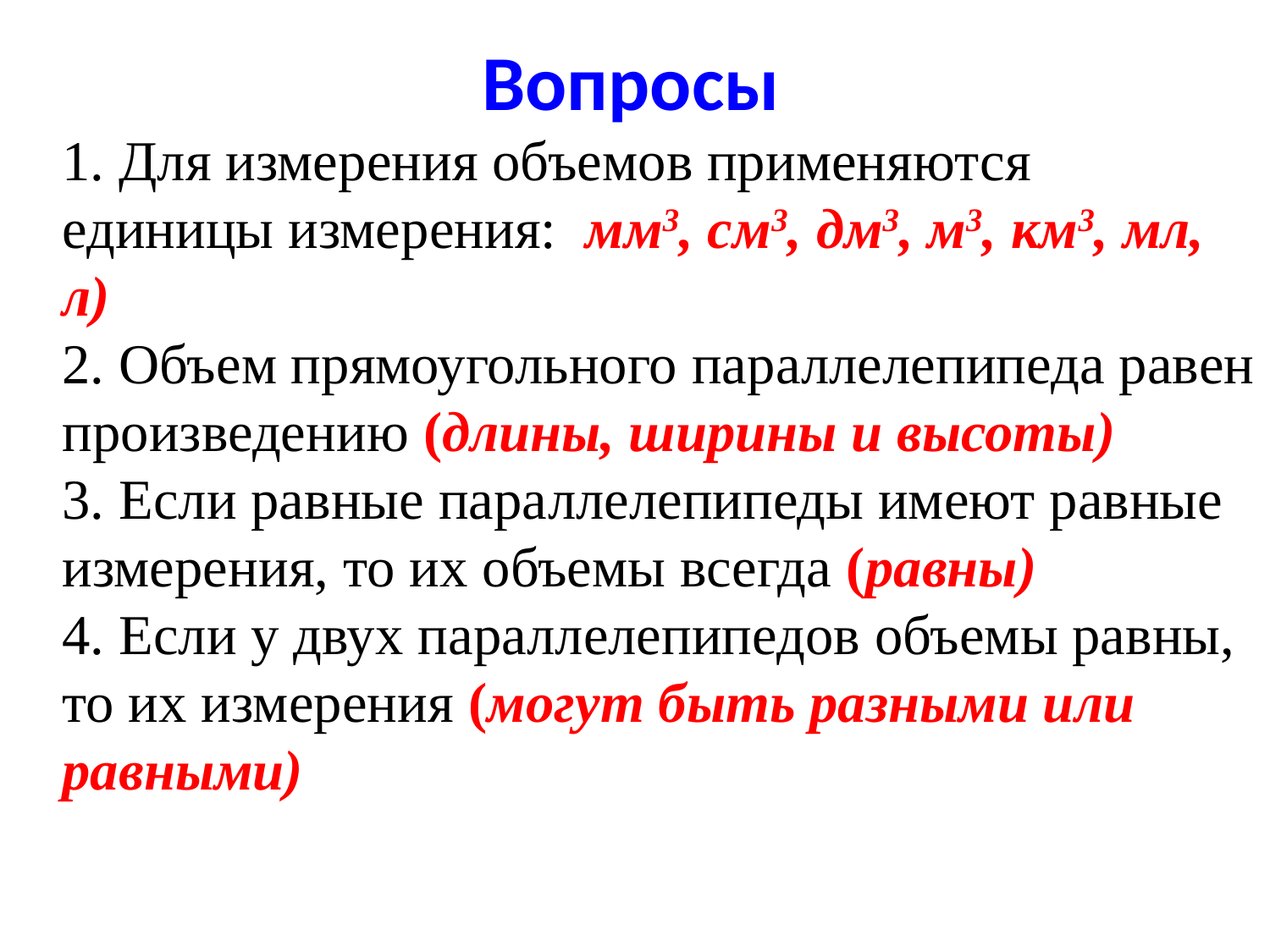

# Вопросы
1. Для измерения объемов применяются единицы измерения:  мм3, см3, дм3, м3, км3, мл, л)
2. Объем прямоугольного параллелепипеда равен произведению (длины, ширины и высоты)
3. Если равные параллелепипеды имеют равные измерения, то их объемы всегда (равны)
4. Если у двух параллелепипедов объемы равны, то их измерения (могут быть разными или равными)